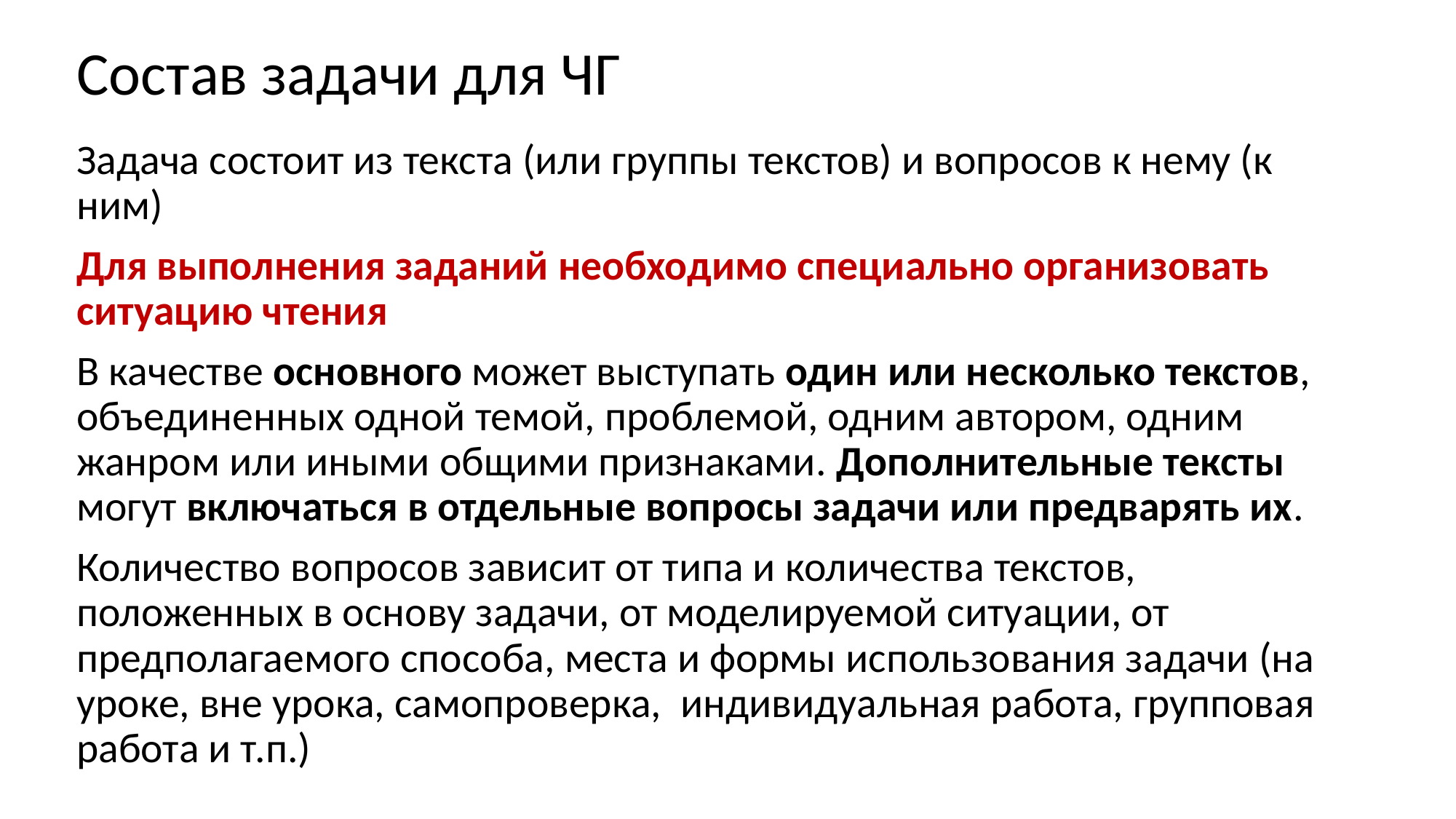

# Состав задачи для ЧГ
Задача состоит из текста (или группы текстов) и вопросов к нему (к ним)
Для выполнения заданий необходимо специально организовать ситуацию чтения
В качестве основного может выступать один или несколько текстов, объединенных одной темой, проблемой, одним автором, одним жанром или иными общими признаками. Дополнительные тексты могут включаться в отдельные вопросы задачи или предварять их.
Количество вопросов зависит от типа и количества текстов, положенных в основу задачи, от моделируемой ситуации, от предполагаемого способа, места и формы использования задачи (на уроке, вне урока, самопроверка,  индивидуальная работа, групповая работа и т.п.)